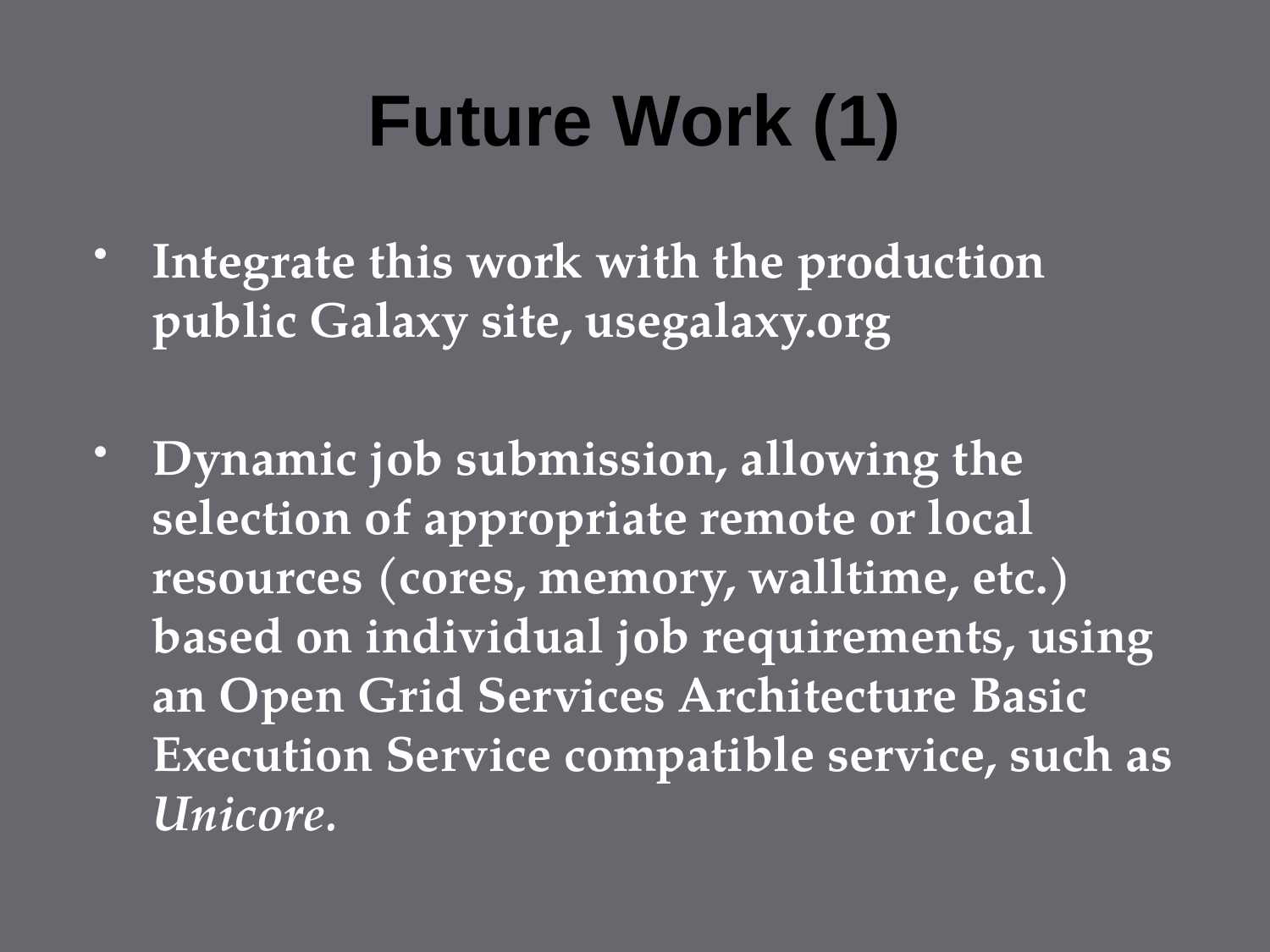

# Future Work (1)
Integrate this work with the production public Galaxy site, usegalaxy.org

Dynamic job submission, allowing the selection of appropriate remote or local resources (cores, memory, walltime, etc.) based on individual job requirements, using an Open Grid Services Architecture Basic Execution Service compatible service, such as Unicore.